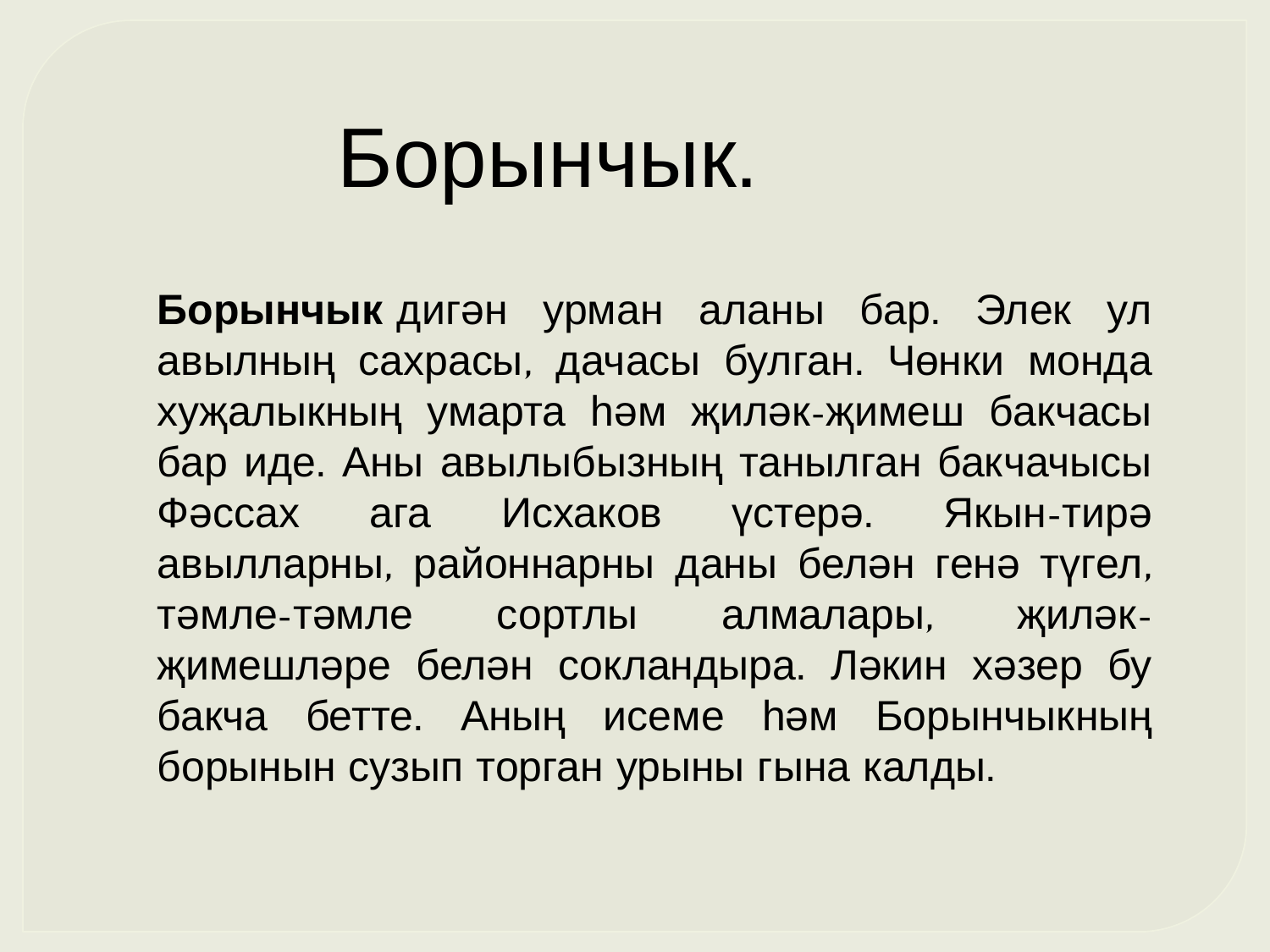

Борынчык.
Борынчык дигән урман аланы бар. Элек ул авылның сахрасы, дачасы булган. Чөнки монда хуҗалыкның умарта һәм җиләк-җимеш бакчасы бар иде. Аны авылыбызның танылган бакчачысы Фәссах ага Исхаков үстерә. Якын-тирә авылларны, районнарны даны белән генә түгел, тәмле-тәмле сортлы алмалары, җиләк-җимешләре белән сокландыра. Ләкин хәзер бу бакча бетте. Аның исеме һәм Борынчыкның борынын сузып торган урыны гына калды.